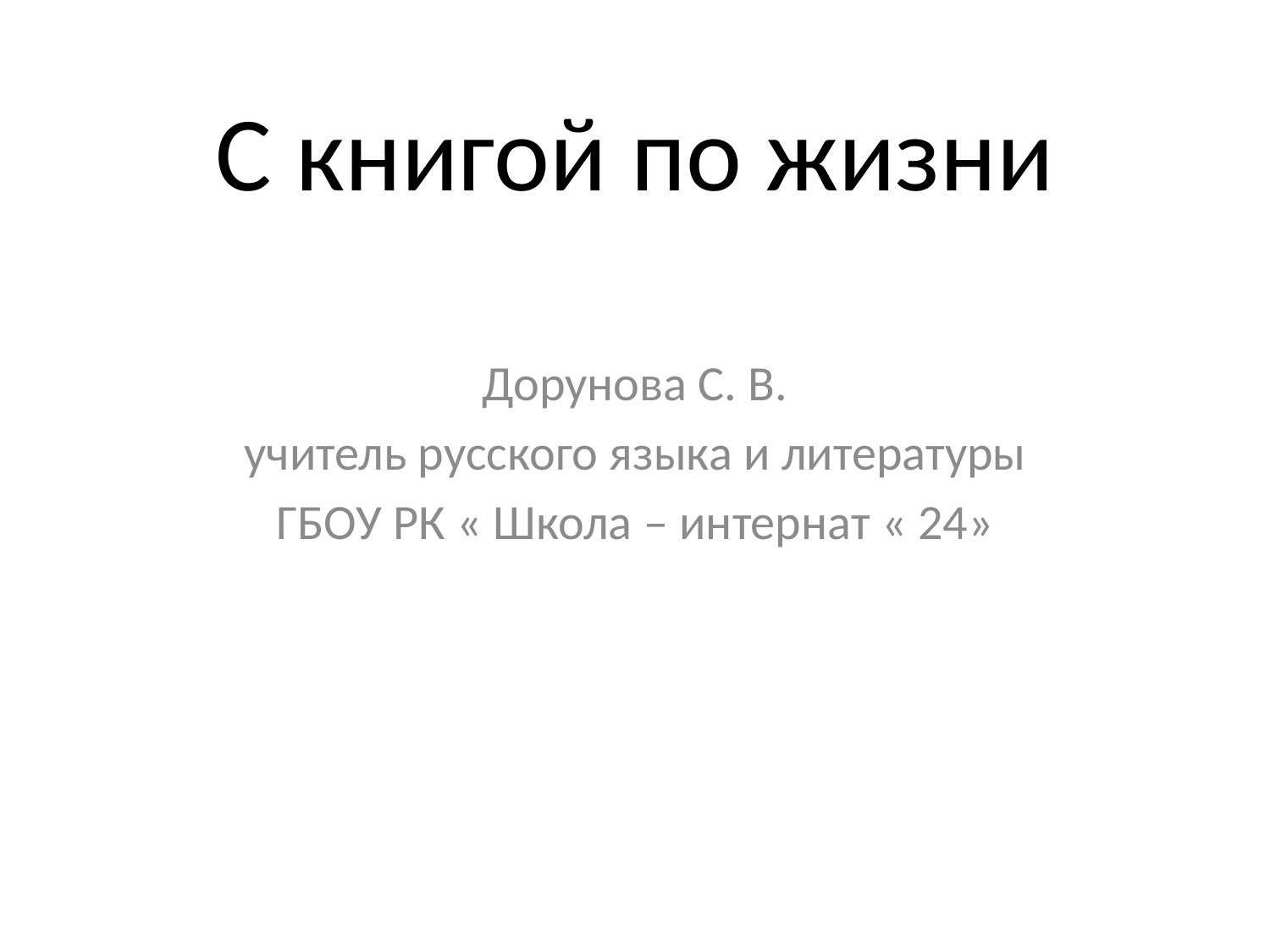

# С книгой по жизни

Дорунова С. В.
учитель русского языка и литературы
ГБОУ РК « Школа – интернат « 24»